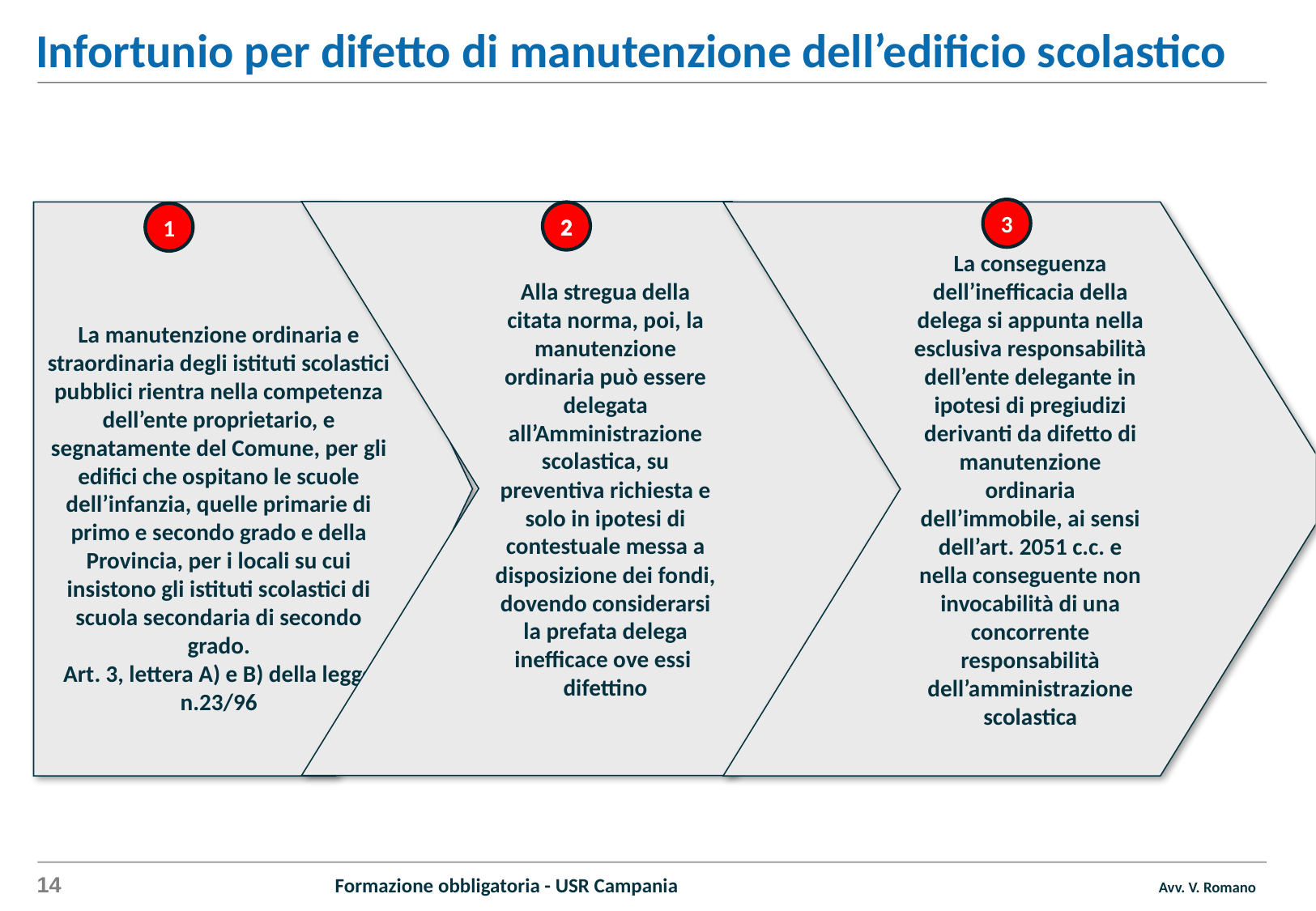

Infortunio per difetto di manutenzione dell’edificio scolastico

3
Alla stregua della citata norma, poi, la manutenzione ordinaria può essere delegata all’Amministrazione scolastica, su preventiva richiesta e solo in ipotesi di contestuale messa a disposizione dei fondi, dovendo considerarsi la prefata delega inefficace ove essi  difettino

La manutenzione ordinaria e straordinaria degli istituti scolastici pubblici rientra nella competenza dell’ente proprietario, e segnatamente del Comune, per gli edifici che ospitano le scuole dell’infanzia, quelle primarie di primo e secondo grado e della Provincia, per i locali su cui insistono gli istituti scolastici di scuola secondaria di secondo grado.
Art. 3, lettera A) e B) della legge n.23/96

La conseguenza dell’inefficacia della delega si appunta nella esclusiva responsabilità dell’ente delegante in ipotesi di pregiudizi derivanti da difetto di manutenzione ordinaria dell’immobile, ai sensi dell’art. 2051 c.c. e nella conseguente non invocabilità di una concorrente responsabilità dell’amministrazione scolastica
2
1